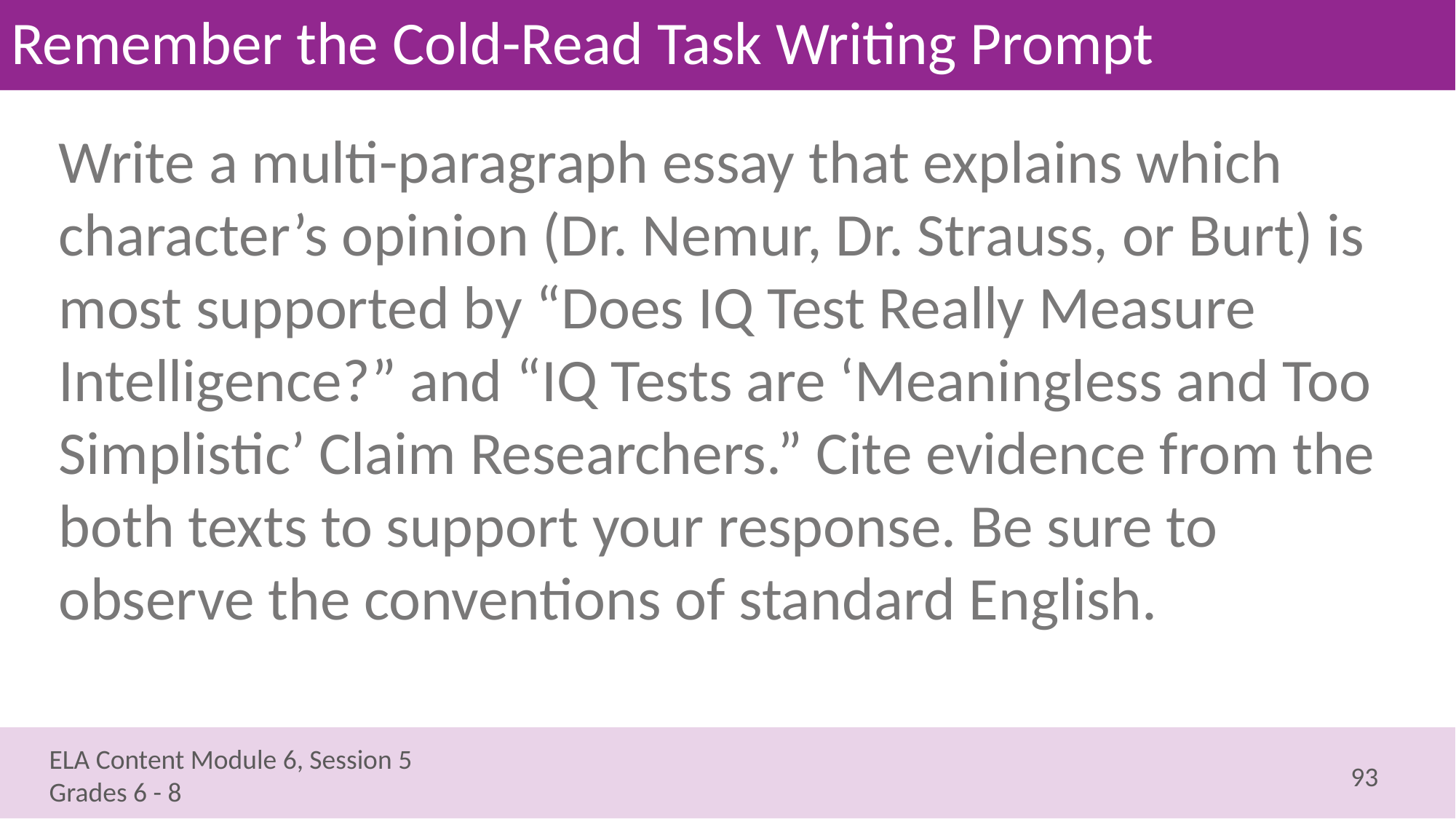

# Remember the Cold-Read Task Writing Prompt
Write a multi-paragraph essay that explains which character’s opinion (Dr. Nemur, Dr. Strauss, or Burt) is most supported by “Does IQ Test Really Measure Intelligence?” and “IQ Tests are ‘Meaningless and Too Simplistic’ Claim Researchers.” Cite evidence from the both texts to support your response. Be sure to observe the conventions of standard English.

93